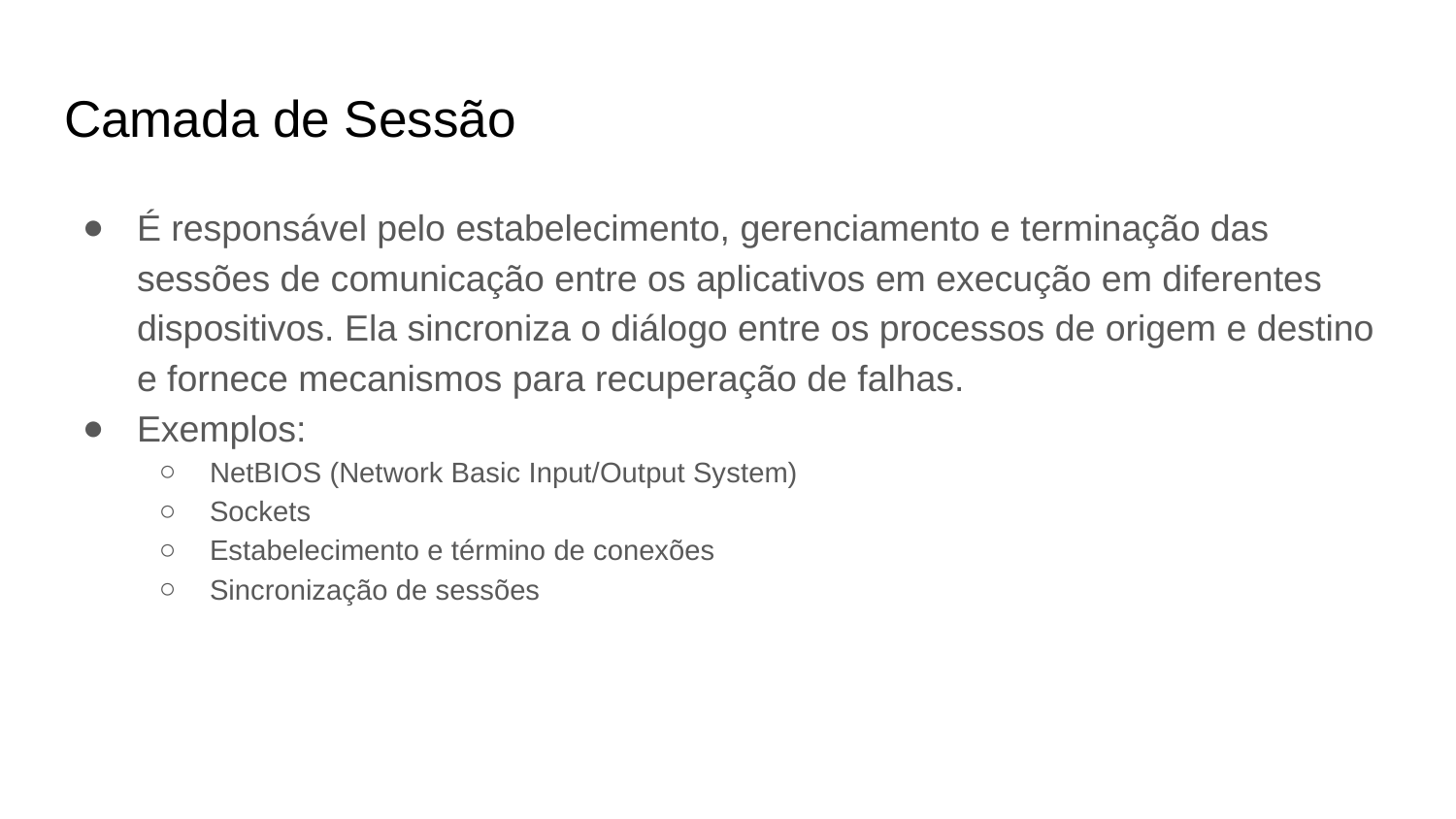

# Camada de Sessão
É responsável pelo estabelecimento, gerenciamento e terminação das sessões de comunicação entre os aplicativos em execução em diferentes dispositivos. Ela sincroniza o diálogo entre os processos de origem e destino e fornece mecanismos para recuperação de falhas.
Exemplos:
NetBIOS (Network Basic Input/Output System)
Sockets
Estabelecimento e término de conexões
Sincronização de sessões